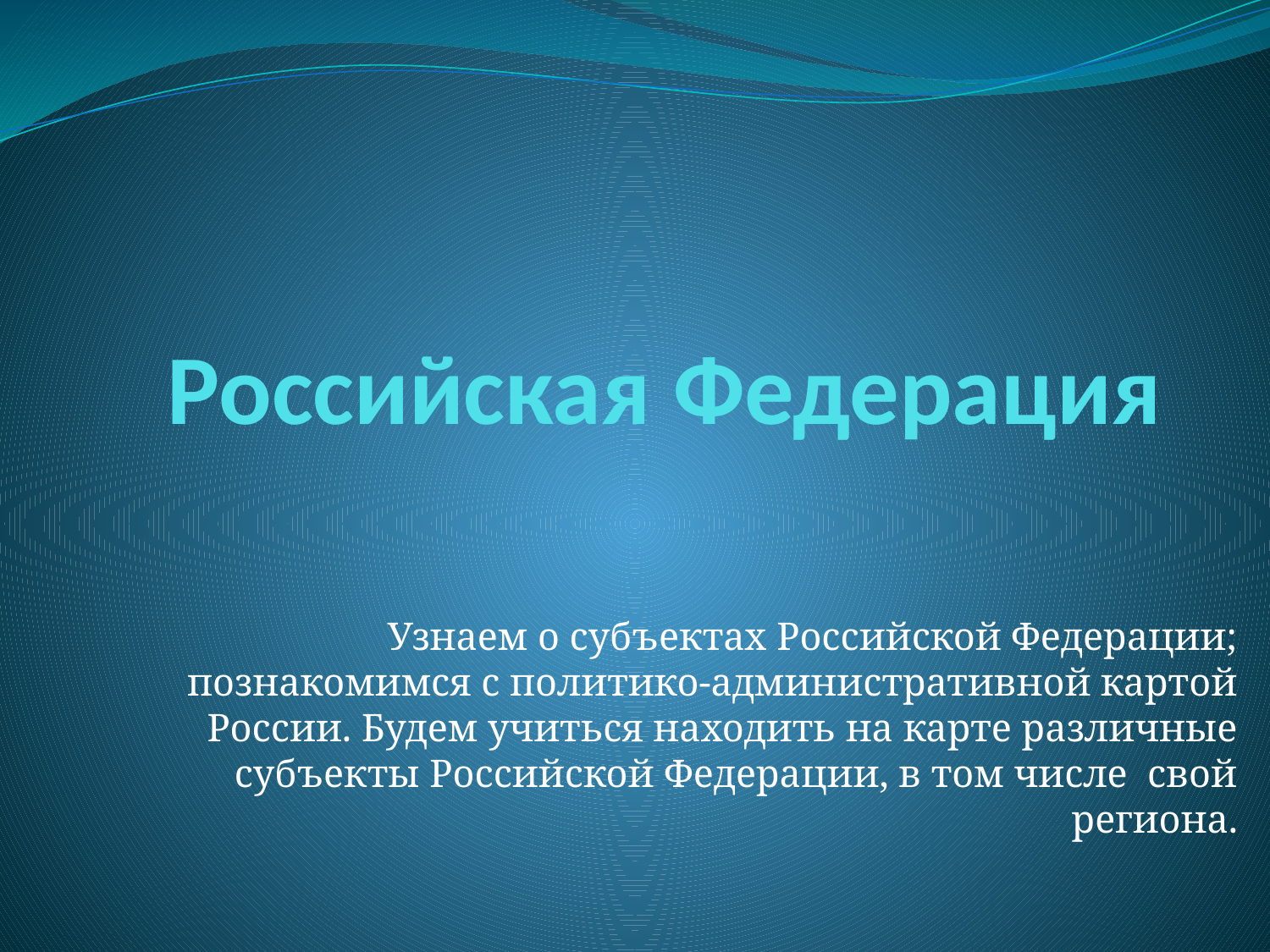

# Российская Федерация
Узнаем о субъектах Российской Федерации; познакомимся с политико-административной картой России. Будем учиться находить на карте различные субъекты Российской Федерации, в том числе  свой региона.